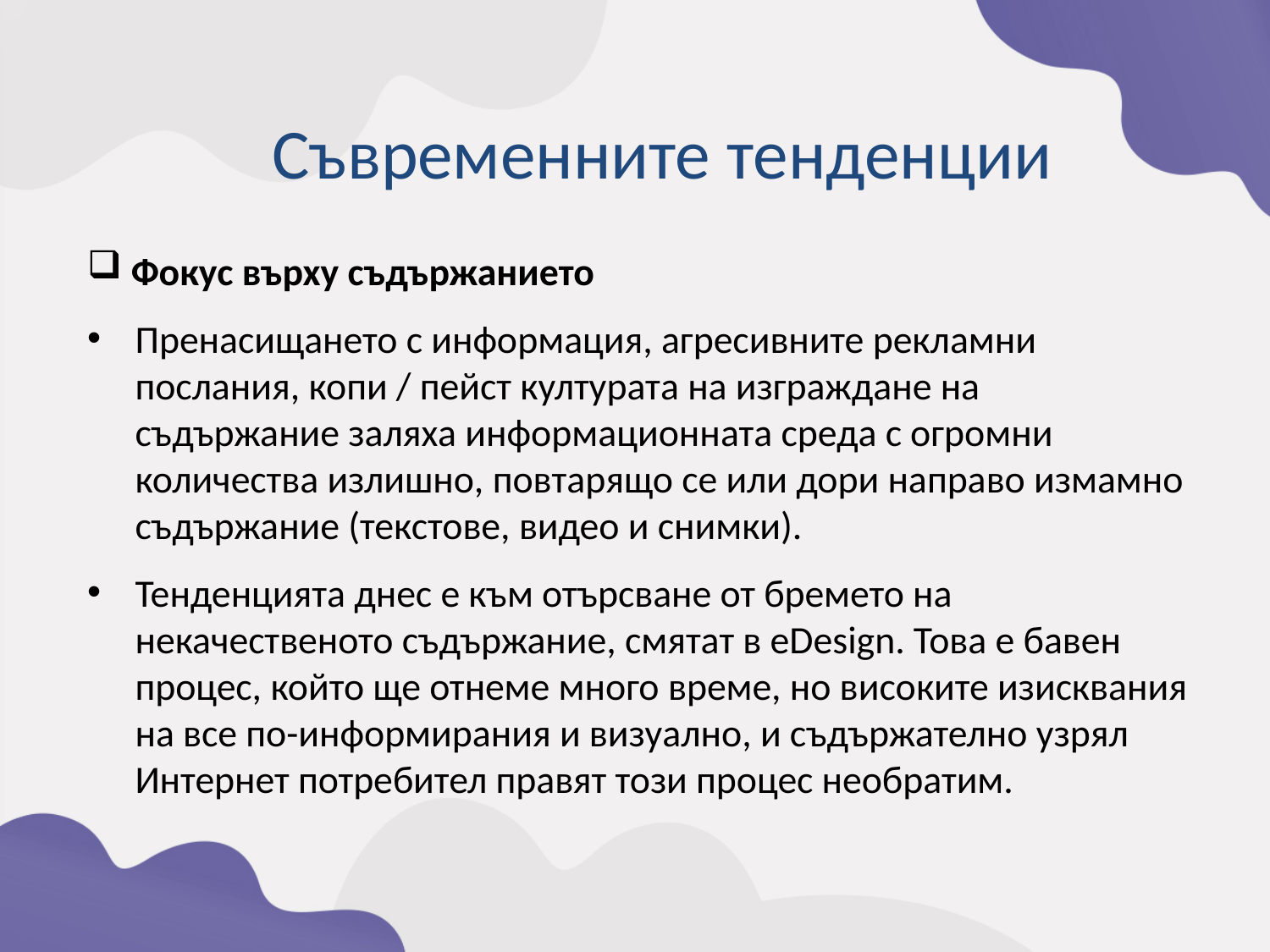

Съвременните тенденции

 Фокус върху съдържанието
Пренасищането с информация, агресивните рекламни послания, копи / пейст културата на изграждане на съдържание заляха информационната среда с огромни количества излишно, повтарящо се или дори направо измамно съдържание (текстове, видео и снимки).
Тенденцията днес е към отърсване от бремето на некачественото съдържание, смятат в eDesign. Това е бавен процес, който ще отнеме много време, но високите изисквания на все по-информирания и визуално, и съдържателно узрял Интернет потребител правят този процес необратим.